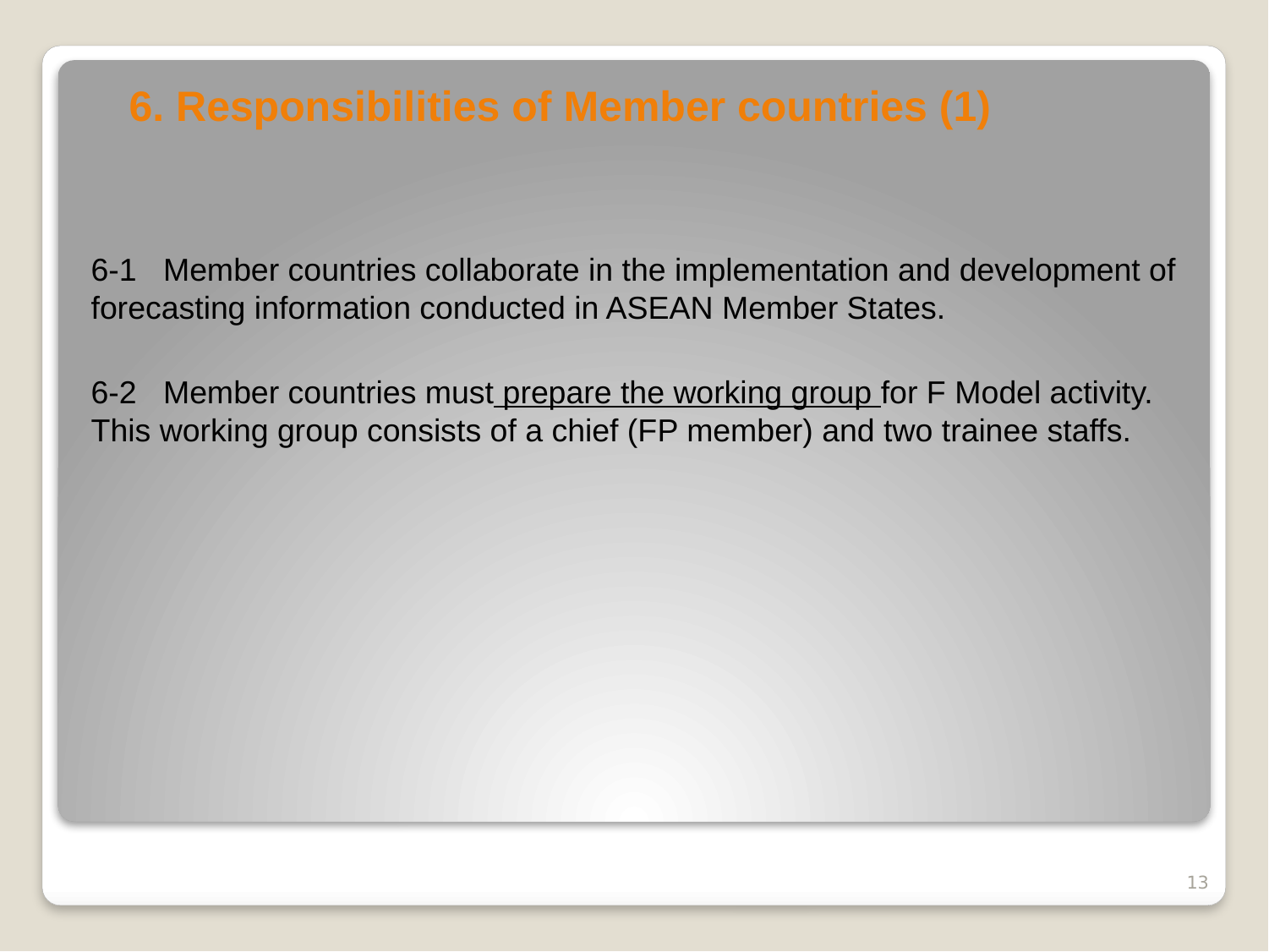

6. Responsibilities of Member countries (1)

6-1   Member countries collaborate in the implementation and development of forecasting information conducted in ASEAN Member States.

6-2   Member countries must prepare the working group for F Model activity. This working group consists of a chief (FP member) and two trainee staffs.

13